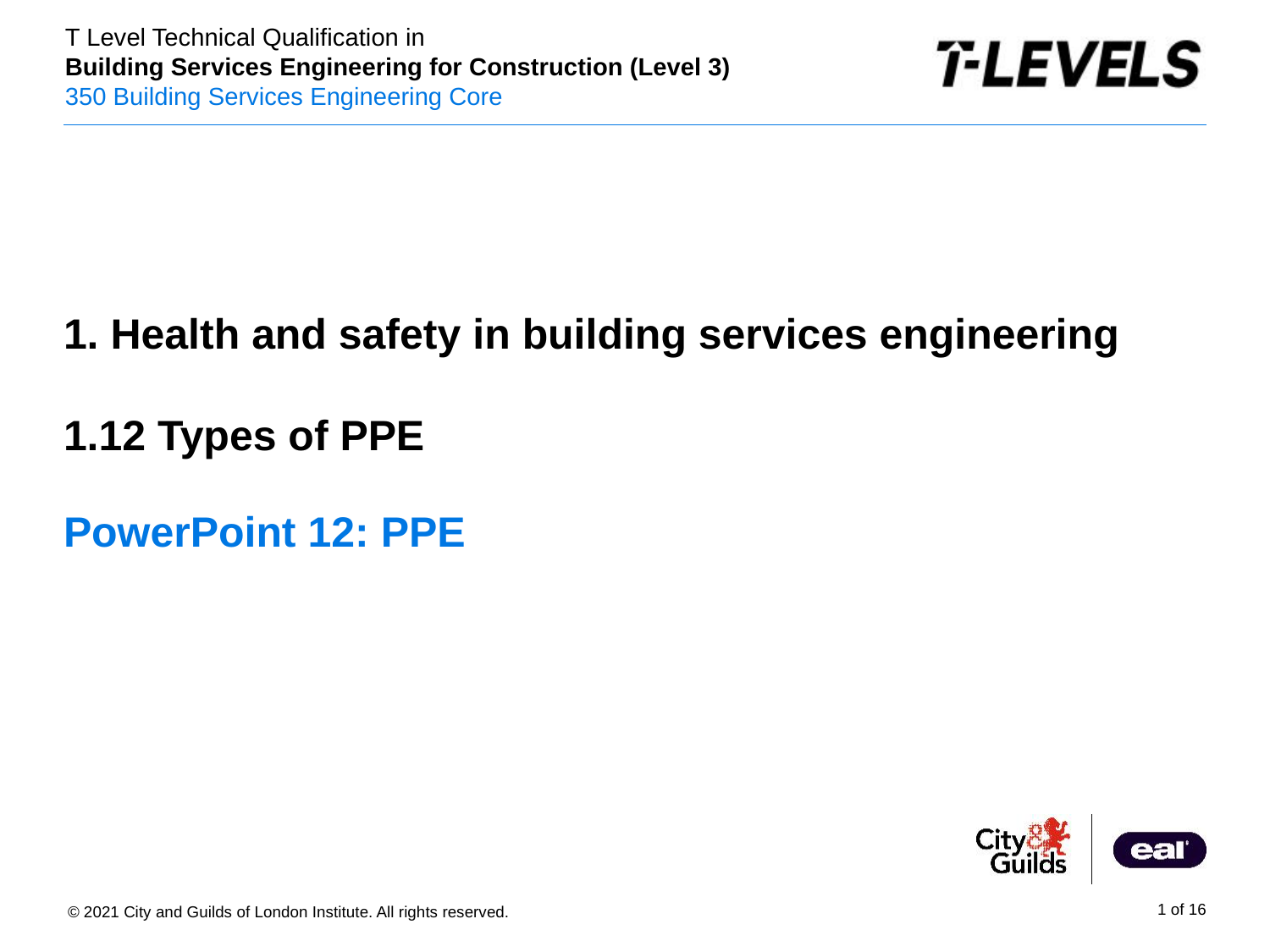

PowerPoint presentation
1. Health and safety in building services engineering

1.12 Types of PPE
# PowerPoint 12: PPE